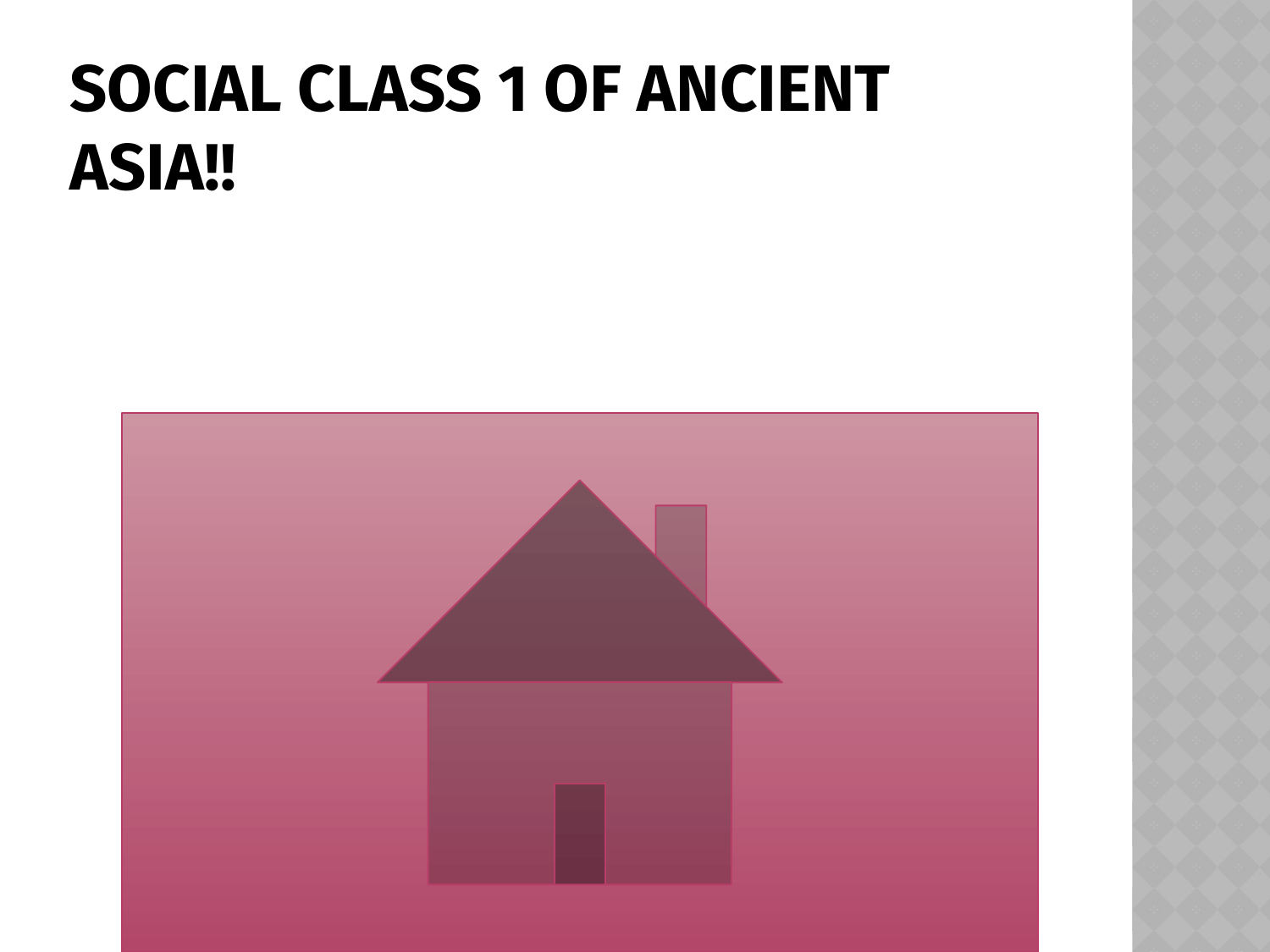

# Social class 1 of ancient asia!!
The first social class is called BRAMIN.
ITS HINDU PRIESTS